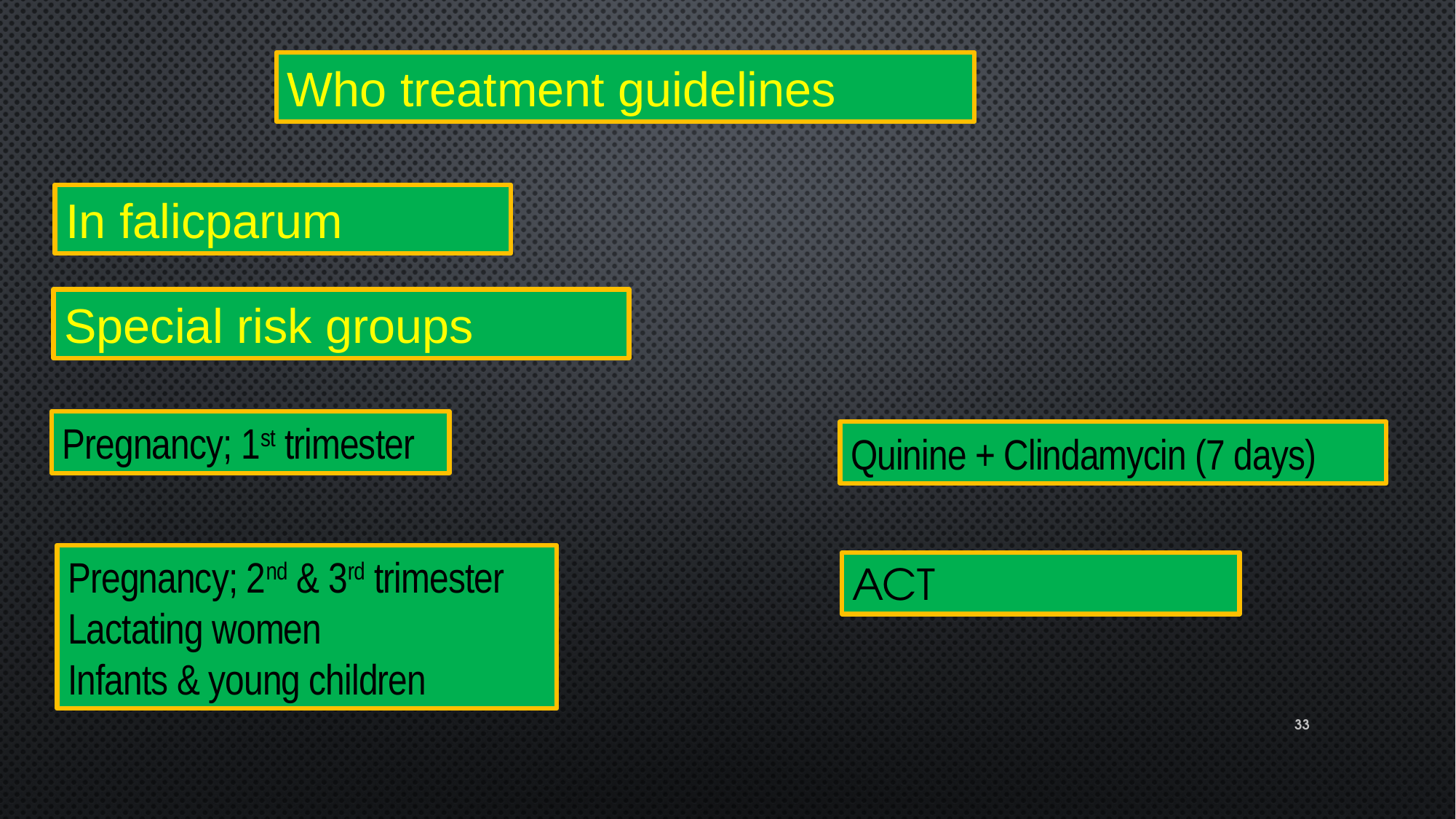

Who treatment guidelines
In falicparum
Special risk groups
Pregnancy; 1st trimester
Quinine + Clindamycin (7 days)
Pregnancy; 2nd & 3rd trimester
Lactating women
Infants & young children
ACT
33